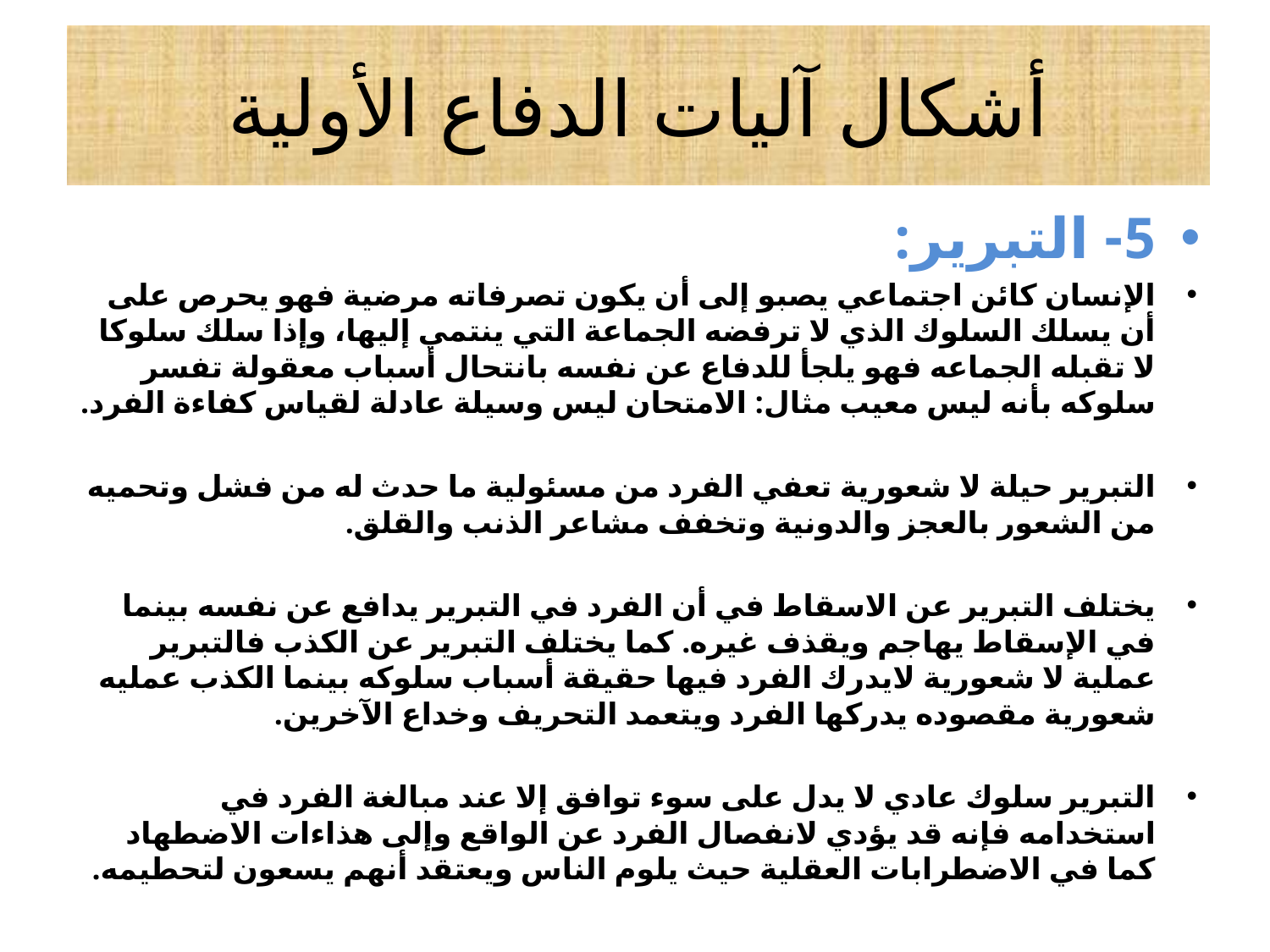

# أشكال آليات الدفاع الأولية
5- التبرير:
الإنسان كائن اجتماعي يصبو إلى أن يكون تصرفاته مرضية فهو يحرص على أن يسلك السلوك الذي لا ترفضه الجماعة التي ينتمي إليها، وإذا سلك سلوكا لا تقبله الجماعه فهو يلجأ للدفاع عن نفسه بانتحال أسباب معقولة تفسر سلوكه بأنه ليس معيب مثال: الامتحان ليس وسيلة عادلة لقياس كفاءة الفرد.

التبرير حيلة لا شعورية تعفي الفرد من مسئولية ما حدث له من فشل وتحميه من الشعور بالعجز والدونية وتخفف مشاعر الذنب والقلق.

يختلف التبرير عن الاسقاط في أن الفرد في التبرير يدافع عن نفسه بينما في الإسقاط يهاجم ويقذف غيره. كما يختلف التبرير عن الكذب فالتبرير عملية لا شعورية لايدرك الفرد فيها حقيقة أسباب سلوكه بينما الكذب عمليه شعورية مقصوده يدركها الفرد ويتعمد التحريف وخداع الآخرين.

التبرير سلوك عادي لا يدل على سوء توافق إلا عند مبالغة الفرد في استخدامه فإنه قد يؤدي لانفصال الفرد عن الواقع وإلى هذاءات الاضطهاد كما في الاضطرابات العقلية حيث يلوم الناس ويعتقد أنهم يسعون لتحطيمه.